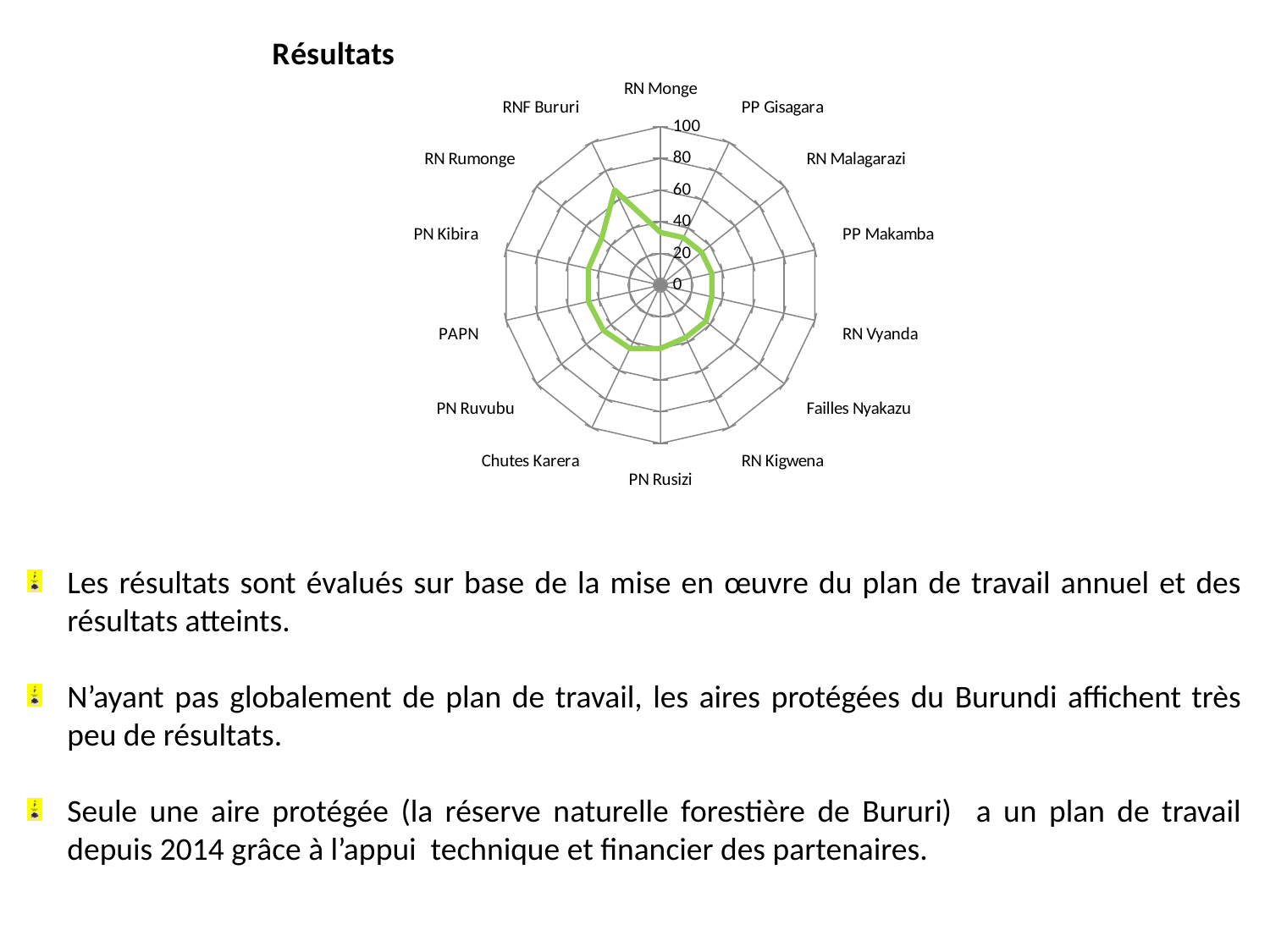

### Chart:

| Category | Résultats |
|---|---|
| RN Monge | 33.30000000000001 |
| PP Gisagara | 33.30000000000001 |
| RN Malagarazi | 33.30000000000001 |
| PP Makamba | 33.30000000000001 |
| RN Vyanda | 33.30000000000001 |
| Failles Nyakazu | 36.7 |
| RN Kigwena | 36.7 |
| PN Rusizi | 40.0 |
| Chutes Karera | 44.4 |
| PN Ruvubu | 46.0 |
| PAPN | 46.7 |
| PN Kibira | 46.7 |
| RN Rumonge | 47.5 |
| RNF Bururi | 66.7 |
Les résultats sont évalués sur base de la mise en œuvre du plan de travail annuel et des résultats atteints.

N’ayant pas globalement de plan de travail, les aires protégées du Burundi affichent très peu de résultats.

Seule une aire protégée (la réserve naturelle forestière de Bururi)  a un plan de travail depuis 2014 grâce à l’appui  technique et financier des partenaires.